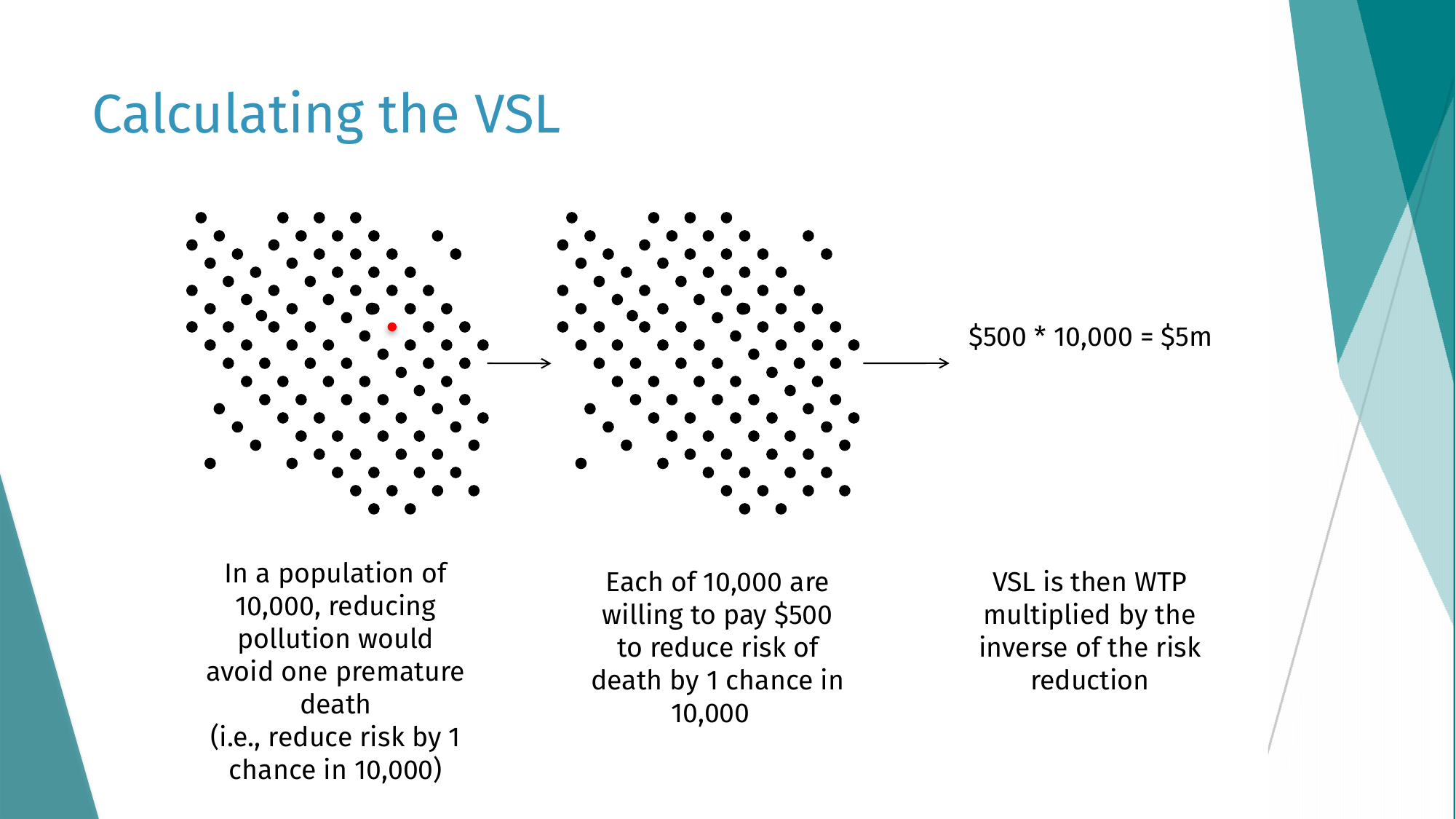

# Calculating the VSL

In a population of 10,000, reducing pollution would avoid one premature death
(i.e., reduce risk by 1 chance in 10,000)

Each of 10,000 are willing to pay $500 to reduce risk of death by 1 chance in 10,000

$500 * 10,000 = $5m
VSL is then WTP multiplied by the inverse of the risk reduction
60